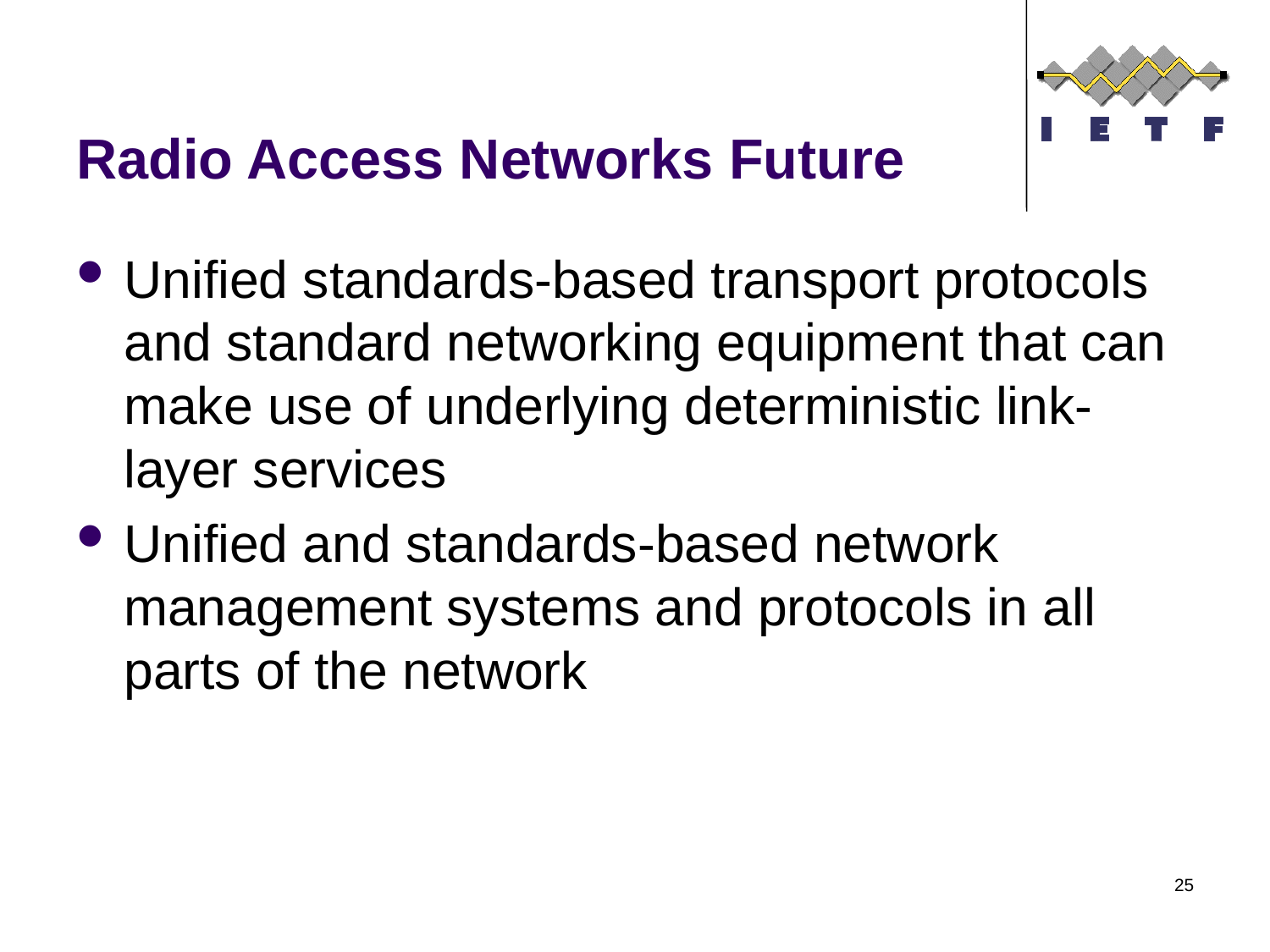

# Radio Access Networks Future
Unified standards-based transport protocols and standard networking equipment that can make use of underlying deterministic link-layer services
Unified and standards-based network management systems and protocols in all parts of the network
25